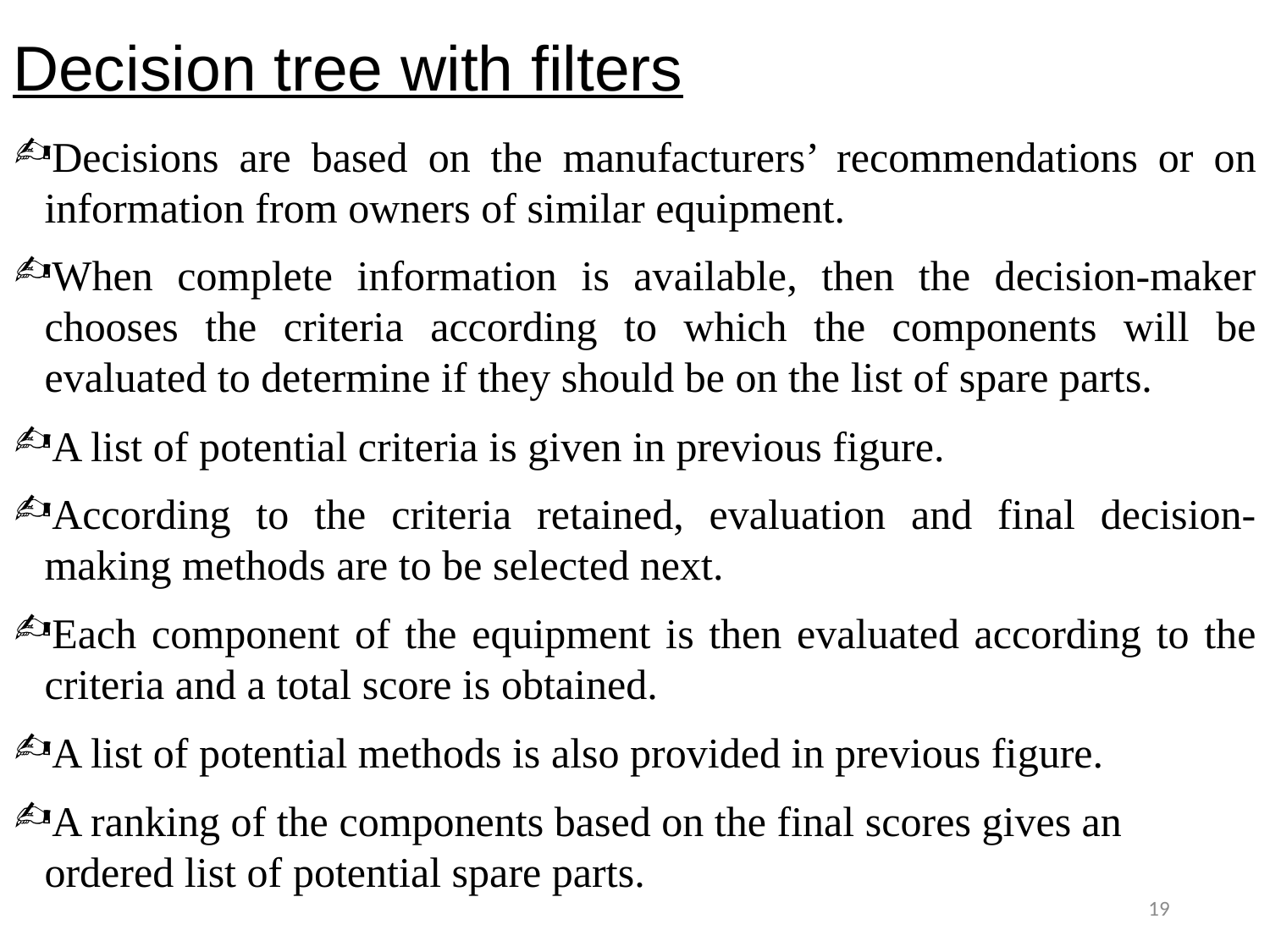

# Decision tree with filters
Decisions are based on the manufacturers’ recommendations or on information from owners of similar equipment.
When complete information is available, then the decision-maker chooses the criteria according to which the components will be evaluated to determine if they should be on the list of spare parts.
A list of potential criteria is given in previous figure.
According to the criteria retained, evaluation and final decision-making methods are to be selected next.
Each component of the equipment is then evaluated according to the criteria and a total score is obtained.
A list of potential methods is also provided in previous figure.
A ranking of the components based on the final scores gives an ordered list of potential spare parts.
19